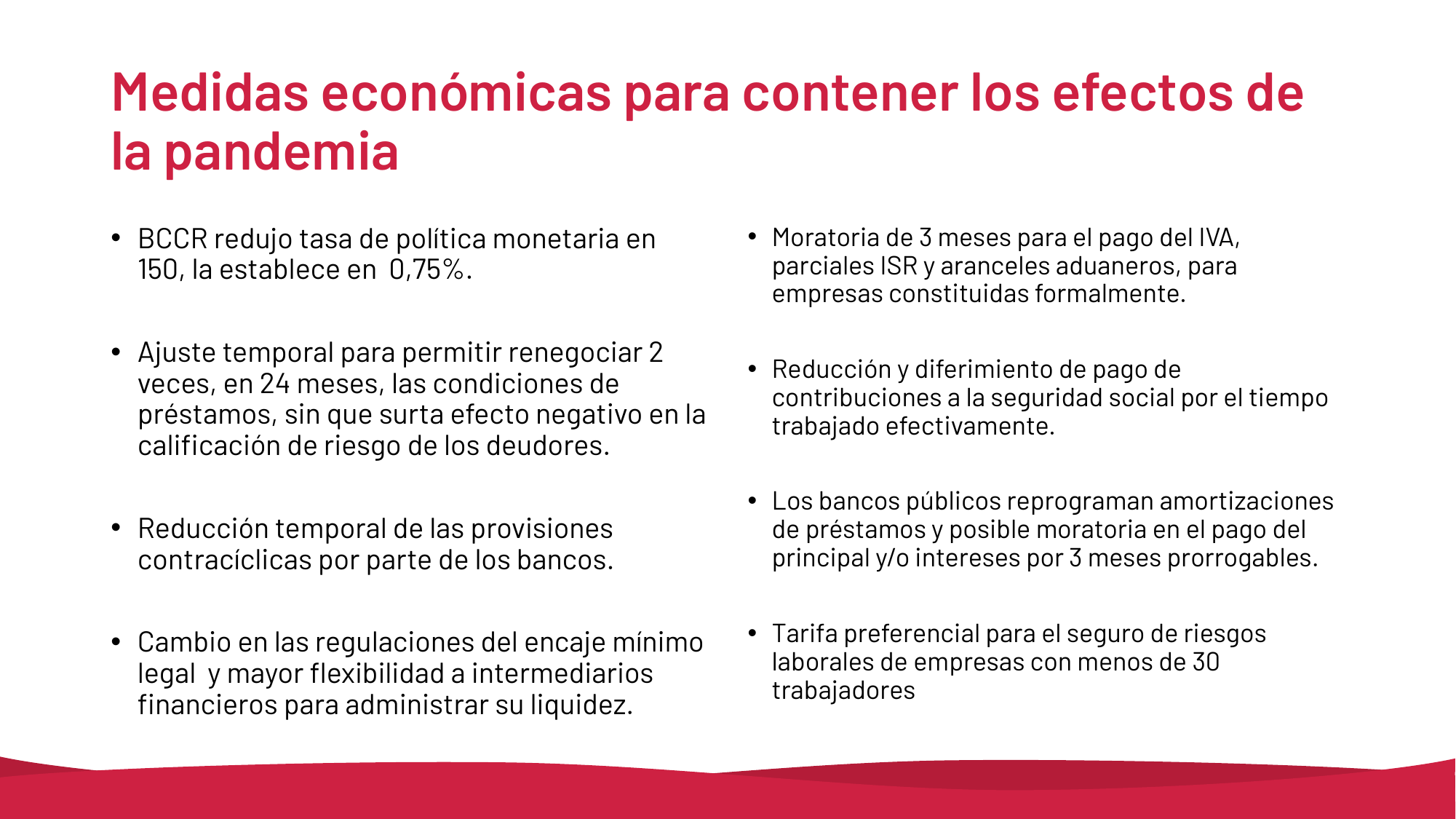

# Medidas económicas para contener los efectos de la pandemia
BCCR redujo tasa de política monetaria en 150, la establece en  0,75%.

Ajuste temporal para permitir renegociar 2 veces, en 24 meses, las condiciones de préstamos, sin que surta efecto negativo en la calificación de riesgo de los deudores.

Reducción temporal de las provisiones contracíclicas por parte de los bancos.

Cambio en las regulaciones del encaje mínimo legal  y mayor flexibilidad a intermediarios financieros para administrar su liquidez.
Moratoria de 3 meses para el pago del IVA, parciales ISR y aranceles aduaneros, para empresas constituidas formalmente.

Reducción y diferimiento de pago de contribuciones a la seguridad social por el tiempo trabajado efectivamente.

Los bancos públicos reprograman amortizaciones de préstamos y posible moratoria en el pago del principal y/o intereses por 3 meses prorrogables.

Tarifa preferencial para el seguro de riesgos laborales de empresas con menos de 30 trabajadores